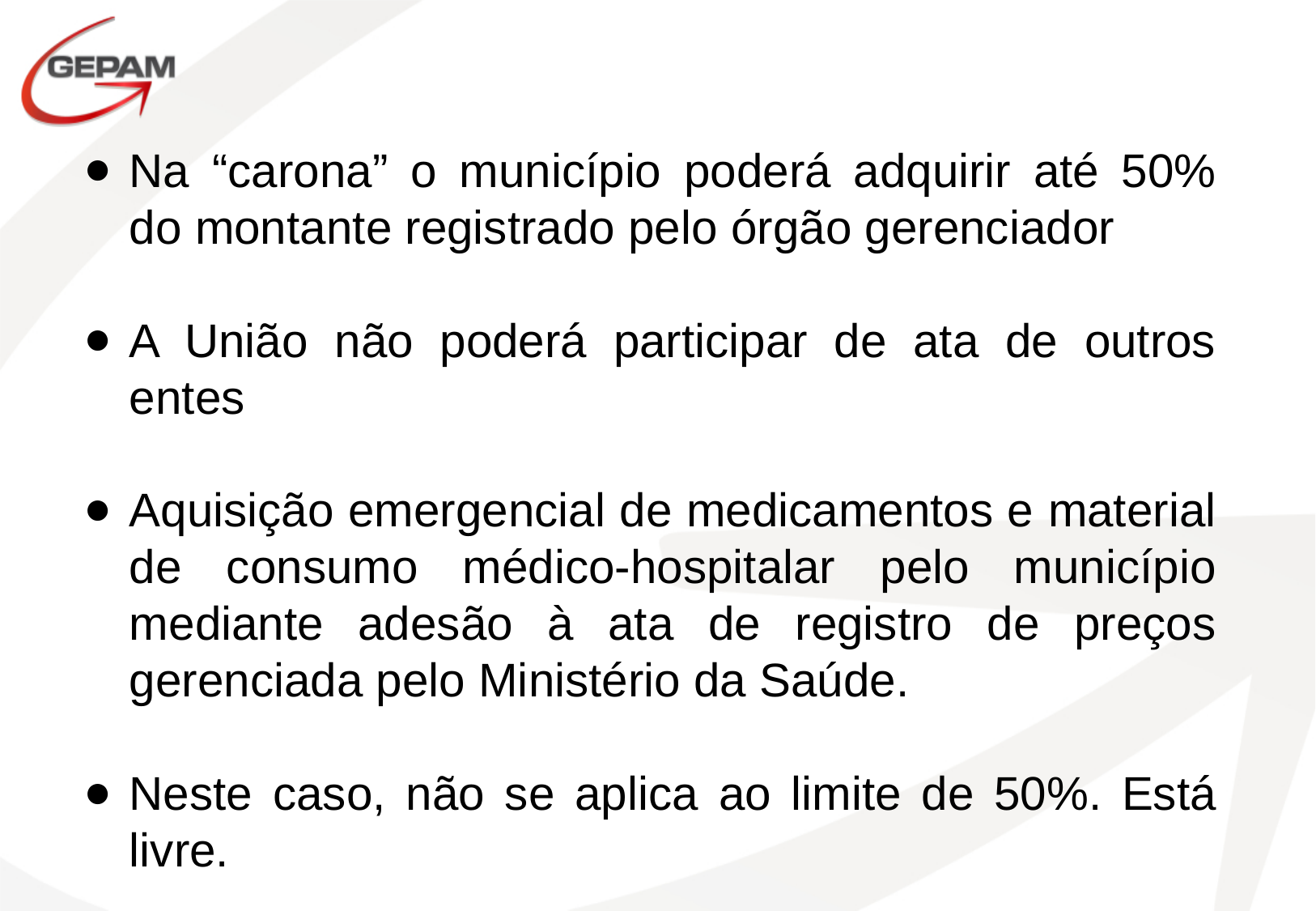

Na “carona” o município poderá adquirir até 50% do montante registrado pelo órgão gerenciador

A União não poderá participar de ata de outros entes

Aquisição emergencial de medicamentos e material de consumo médico-hospitalar pelo município mediante adesão à ata de registro de preços gerenciada pelo Ministério da Saúde.

Neste caso, não se aplica ao limite de 50%. Está livre.